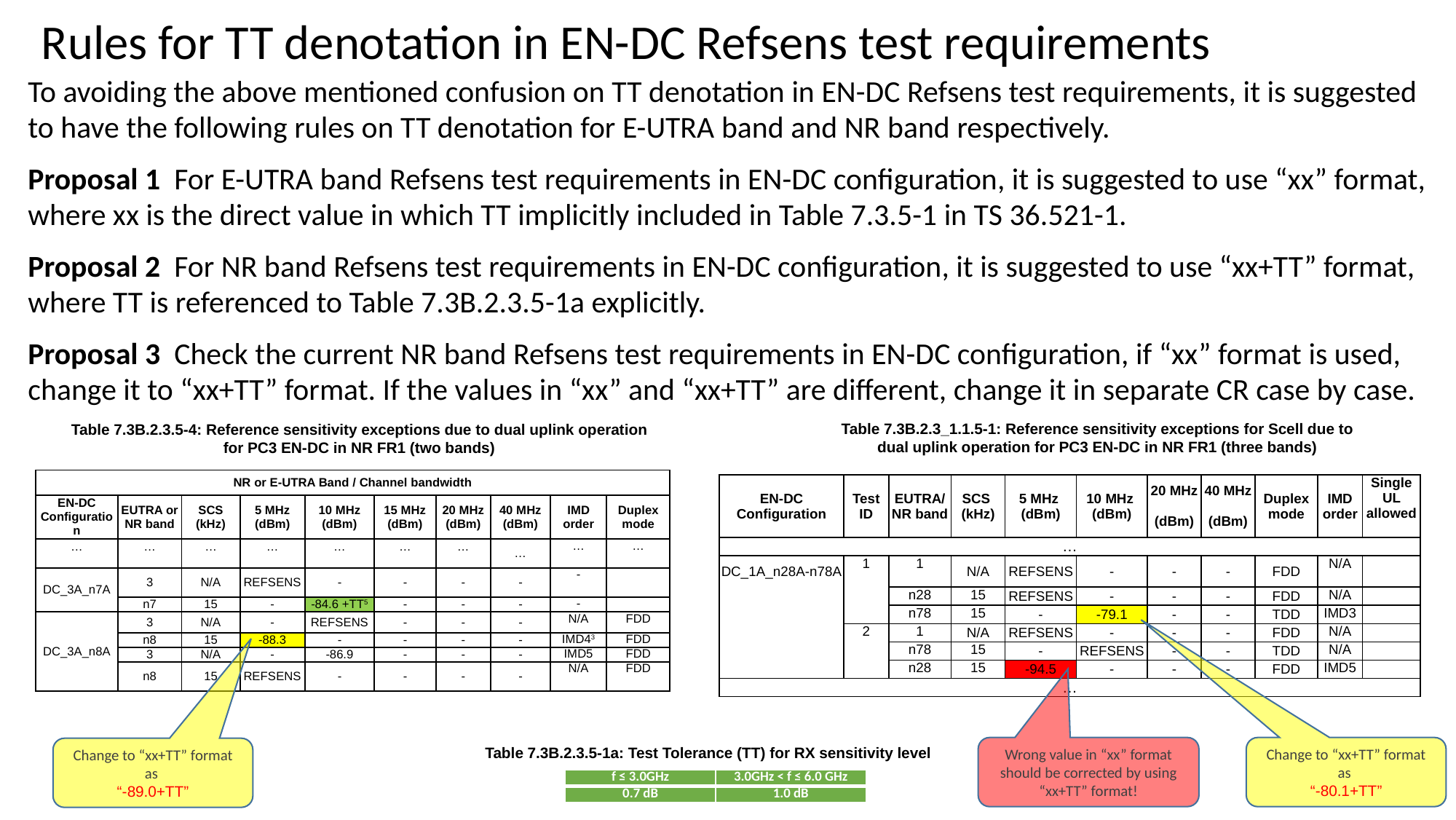

# Rules for TT denotation in EN-DC Refsens test requirements
To avoiding the above mentioned confusion on TT denotation in EN-DC Refsens test requirements, it is suggested to have the following rules on TT denotation for E-UTRA band and NR band respectively.

Proposal 1  For E-UTRA band Refsens test requirements in EN-DC configuration, it is suggested to use “xx” format, where xx is the direct value in which TT implicitly included in Table 7.3.5-1 in TS 36.521-1.

Proposal 2  For NR band Refsens test requirements in EN-DC configuration, it is suggested to use “xx+TT” format, where TT is referenced to Table 7.3B.2.3.5-1a explicitly.

Proposal 3  Check the current NR band Refsens test requirements in EN-DC configuration, if “xx” format is used, change it to “xx+TT” format. If the values in “xx” and “xx+TT” are different, change it in separate CR case by case.

Table 7.3B.2.3_1.1.5-1: Reference sensitivity exceptions for Scell due to dual uplink operation for PC3 EN-DC in NR FR1 (three bands)
Table 7.3B.2.3.5-4: Reference sensitivity exceptions due to dual uplink operation for PC3 EN-DC in NR FR1 (two bands)
| NR or E-UTRA Band / Channel bandwidth |  |  |  |  |  |  |  |  |  |
| --- | --- | --- | --- | --- | --- | --- | --- | --- | --- |
| EN-DC Configuration | EUTRA or NR band | SCS (kHz) | 5 MHz (dBm) | 10 MHz (dBm) | 15 MHz (dBm) | 20 MHz (dBm) | 40 MHz (dBm) | IMD order | Duplex mode |
| … | … | … | … | … | … | … | … | … | … |
| DC\_3A\_n7A | 3 | N/A | REFSENS | - | - | - | - | - |  |
|  | n7 | 15 | - | -84.6 +TT5 | - | - | - | - |  |
| DC\_3A\_n8A | 3 | N/A | - | REFSENS | - | - | - | N/A | FDD |
|  | n8 | 15 | -88.3 | - | - | - | - | IMD43 | FDD |
|  | 3 | N/A | - | -86.9 | - | - | - | IMD5 | FDD |
|  | n8 | 15 | REFSENS | - | - | - | - | N/A | FDD |
| EN-DC Configuration | Test ID | EUTRA/ NR band | SCS (kHz) | 5 MHz (dBm) | 10 MHz (dBm) | 20 MHz (dBm) | 40 MHz (dBm) | Duplex mode | IMD order | Single UL allowed |
| --- | --- | --- | --- | --- | --- | --- | --- | --- | --- | --- |
| … |  |  |  |  |  |  |  |  |  |  |
| DC\_1A\_n28A-n78A | 1 | 1 | N/A | REFSENS | - | - | - | FDD | N/A |  |
|  |  | n28 | 15 | REFSENS | - | - | - | FDD | N/A |  |
|  |  | n78 | 15 | - | -79.1 | - | - | TDD | IMD3 |  |
|  | 2 | 1 | N/A | REFSENS | - | - | - | FDD | N/A |  |
|  |  | n78 | 15 | - | REFSENS | - | - | TDD | N/A |  |
|  |  | n28 | 15 | -94.5 | - | - | - | FDD | IMD5 |  |
| … |  |  |  |  |  |  |  |  |  |  |
Table 7.3B.2.3.5-1a: Test Tolerance (TT) for RX sensitivity level
Change to “xx+TT” format as
“-80.1+TT”
Wrong value in “xx” format should be corrected by using “xx+TT” format!
Change to “xx+TT” format as
“-89.0+TT”
| f ≤ 3.0GHz | 3.0GHz < f ≤ 6.0 GHz |
| --- | --- |
| 0.7 dB | 1.0 dB |